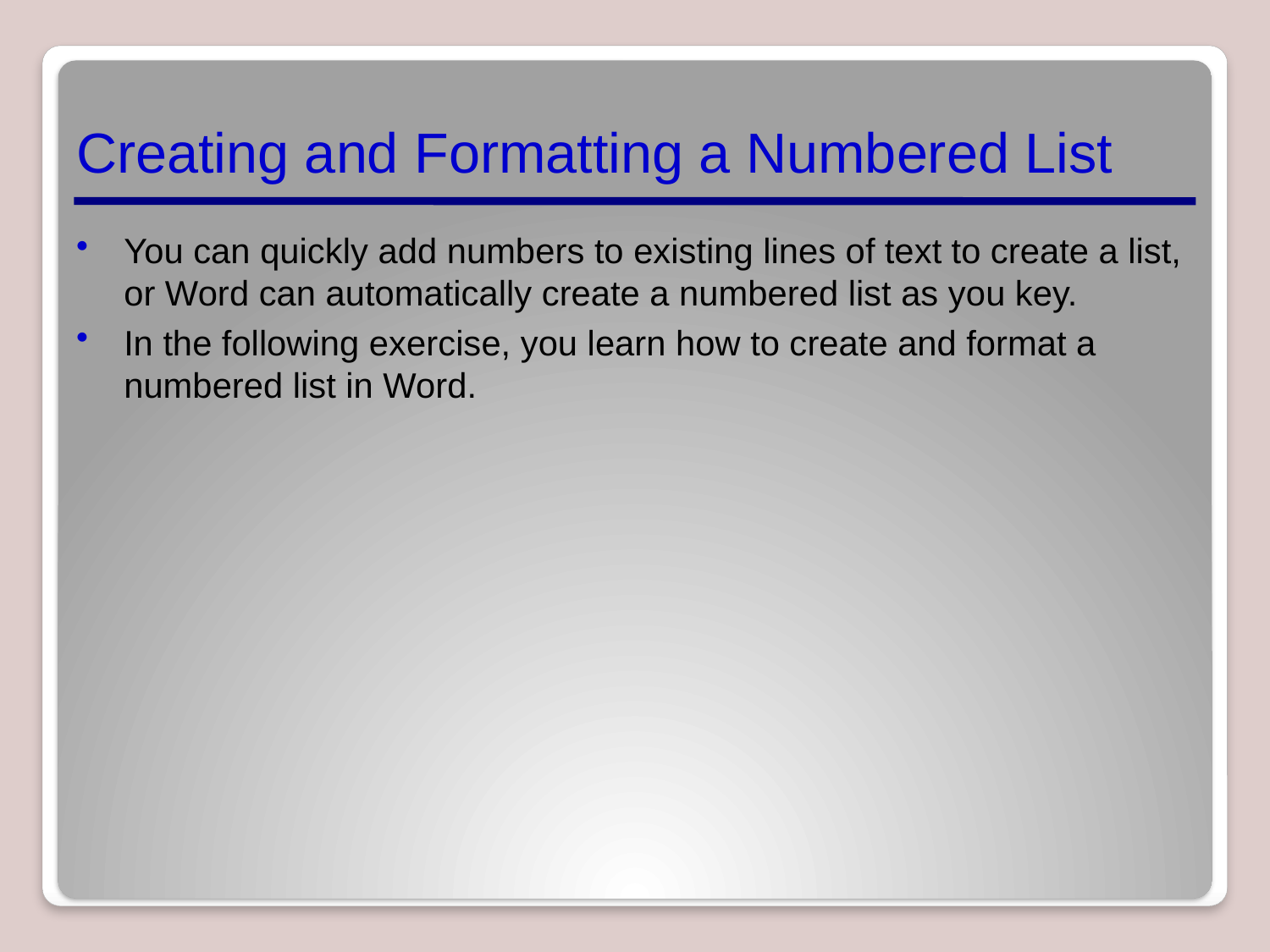

# Creating and Formatting a Numbered List
You can quickly add numbers to existing lines of text to create a list, or Word can automatically create a numbered list as you key.
In the following exercise, you learn how to create and format a numbered list in Word.